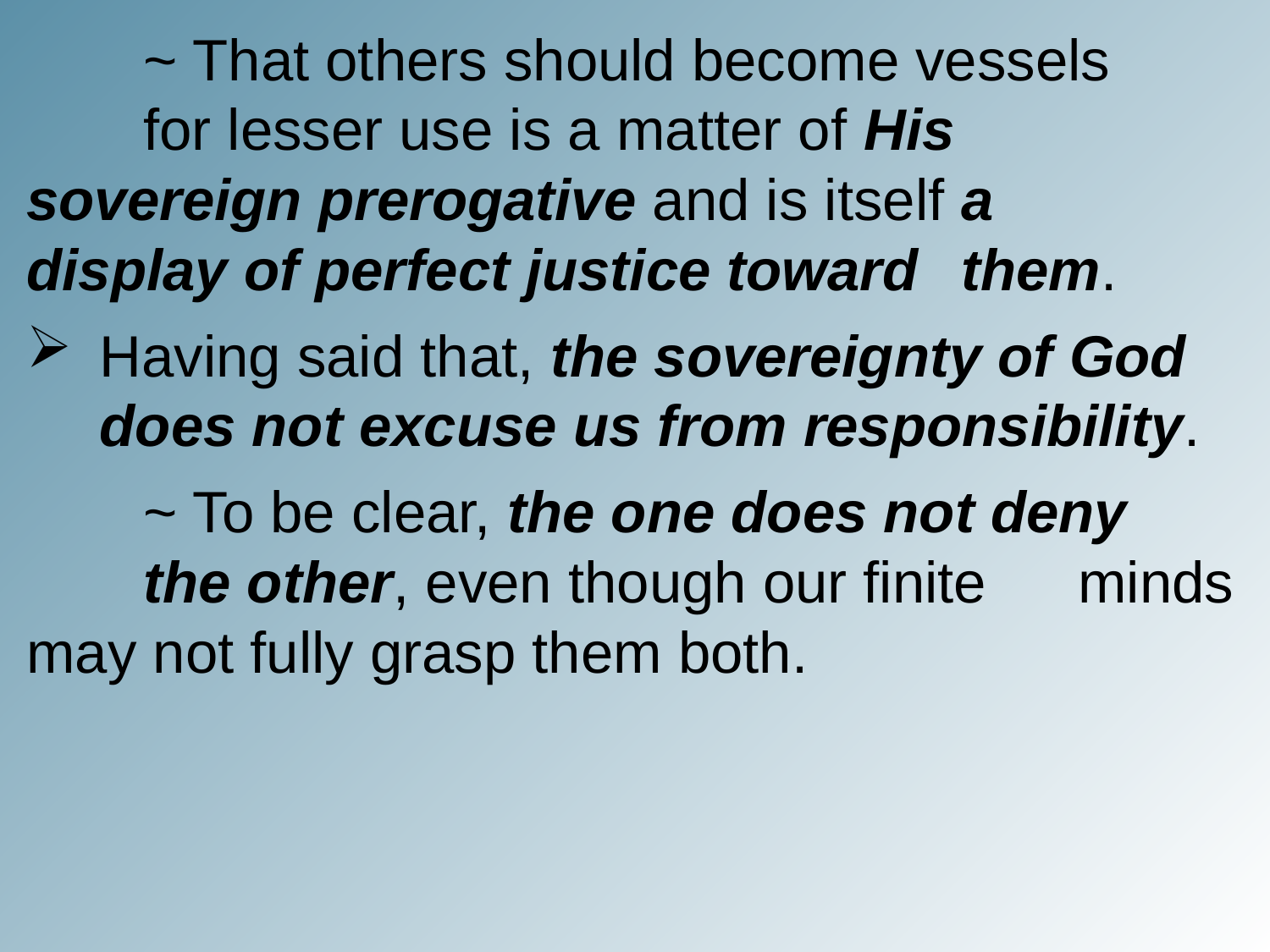

~ That others should become vessels 					for lesser use is a matter of His 						sovereign prerogative and is itself a 					display of perfect justice toward 						them.
Having said that, the sovereignty of God does not excuse us from responsibility.
		~ To be clear, the one does not deny 					the other, even though our finite 						minds may not fully grasp them both.